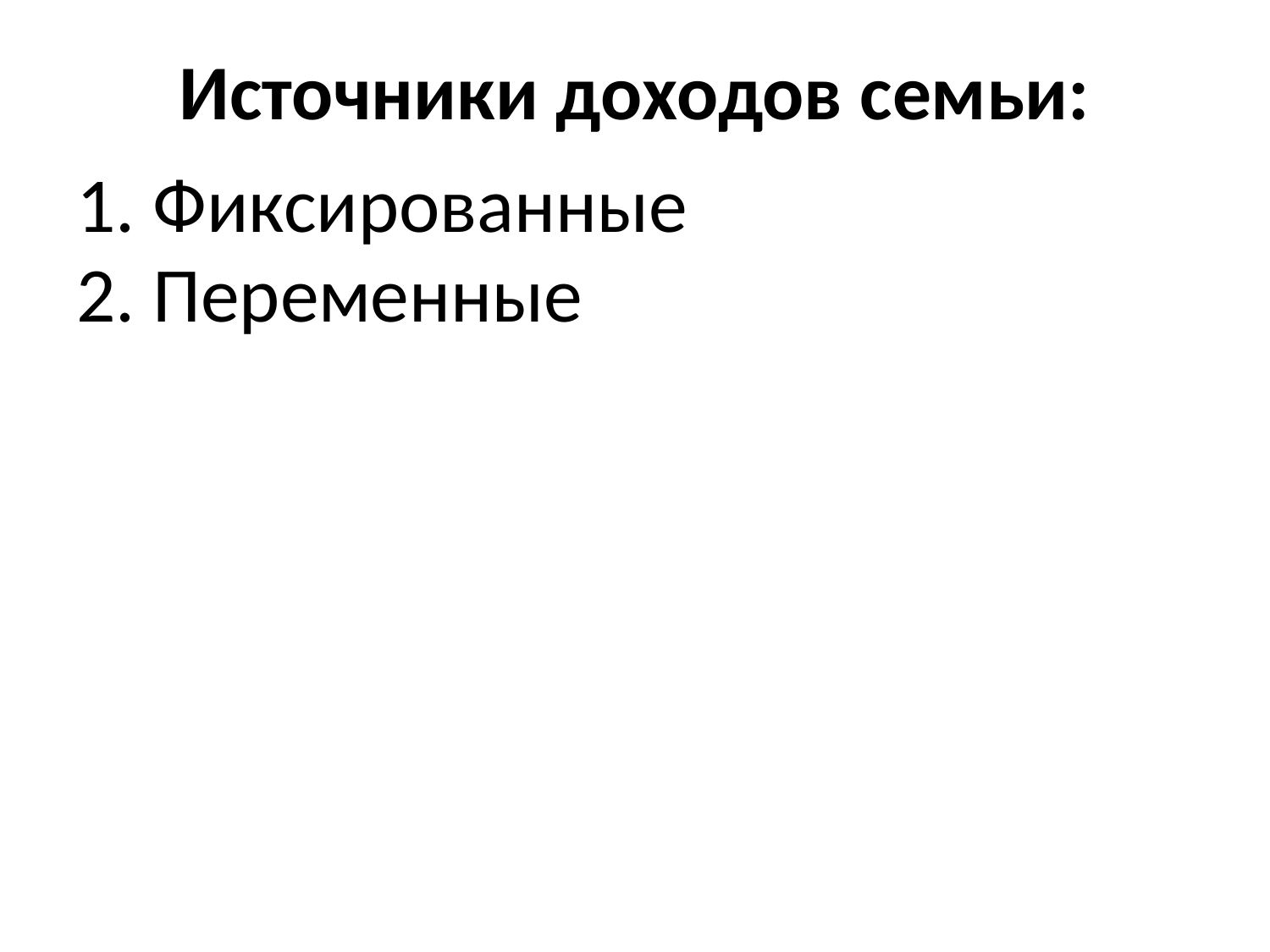

# Источники доходов семьи:
1. Фиксированные
2. Переменные